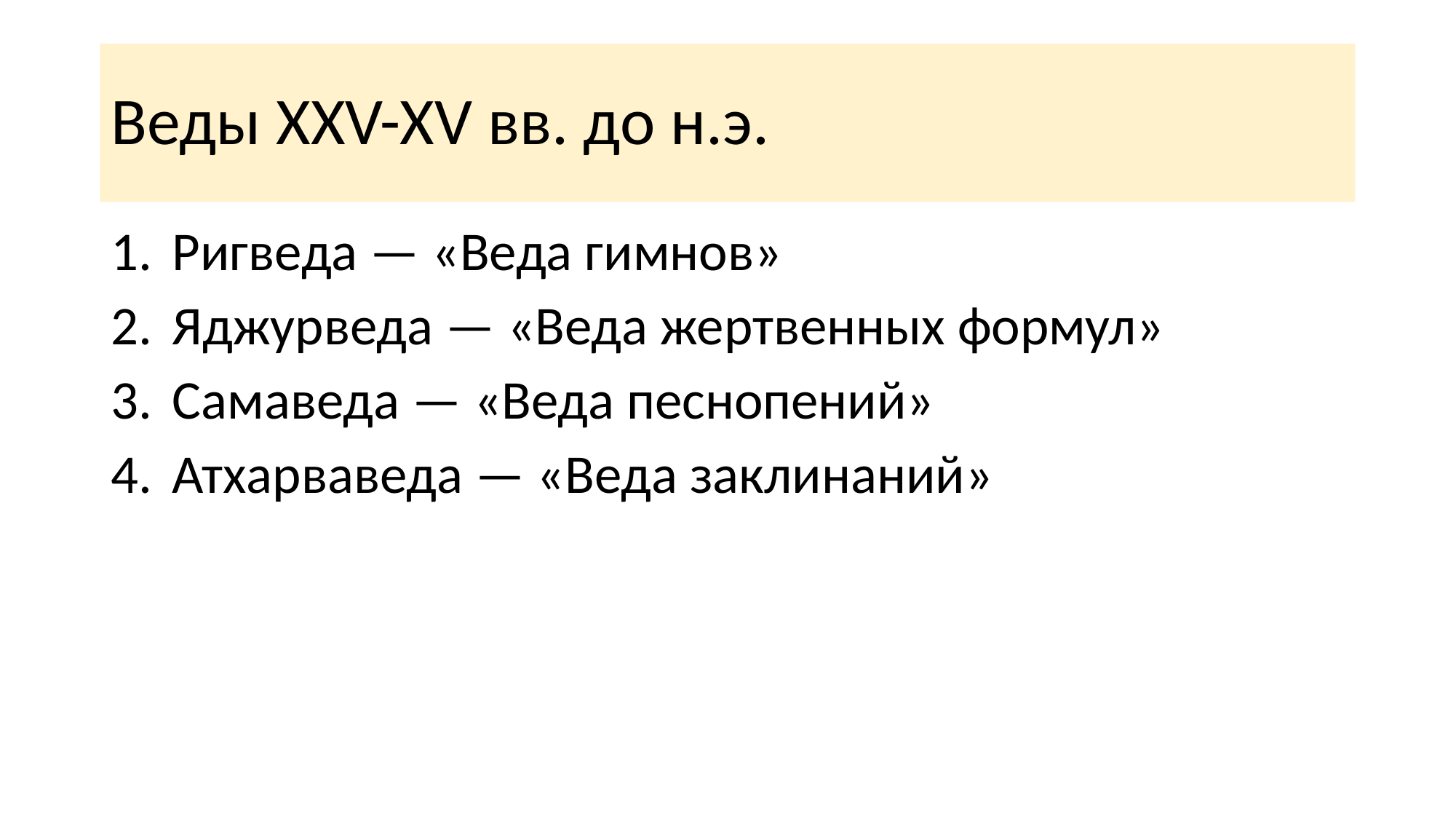

# Веды XXV-XV вв. до н.э.
Ригведа — «Веда гимнов»
Яджурведа — «Веда жертвенных формул»
Самаведа — «Веда песнопений»
Атхарваведа — «Веда заклинаний»